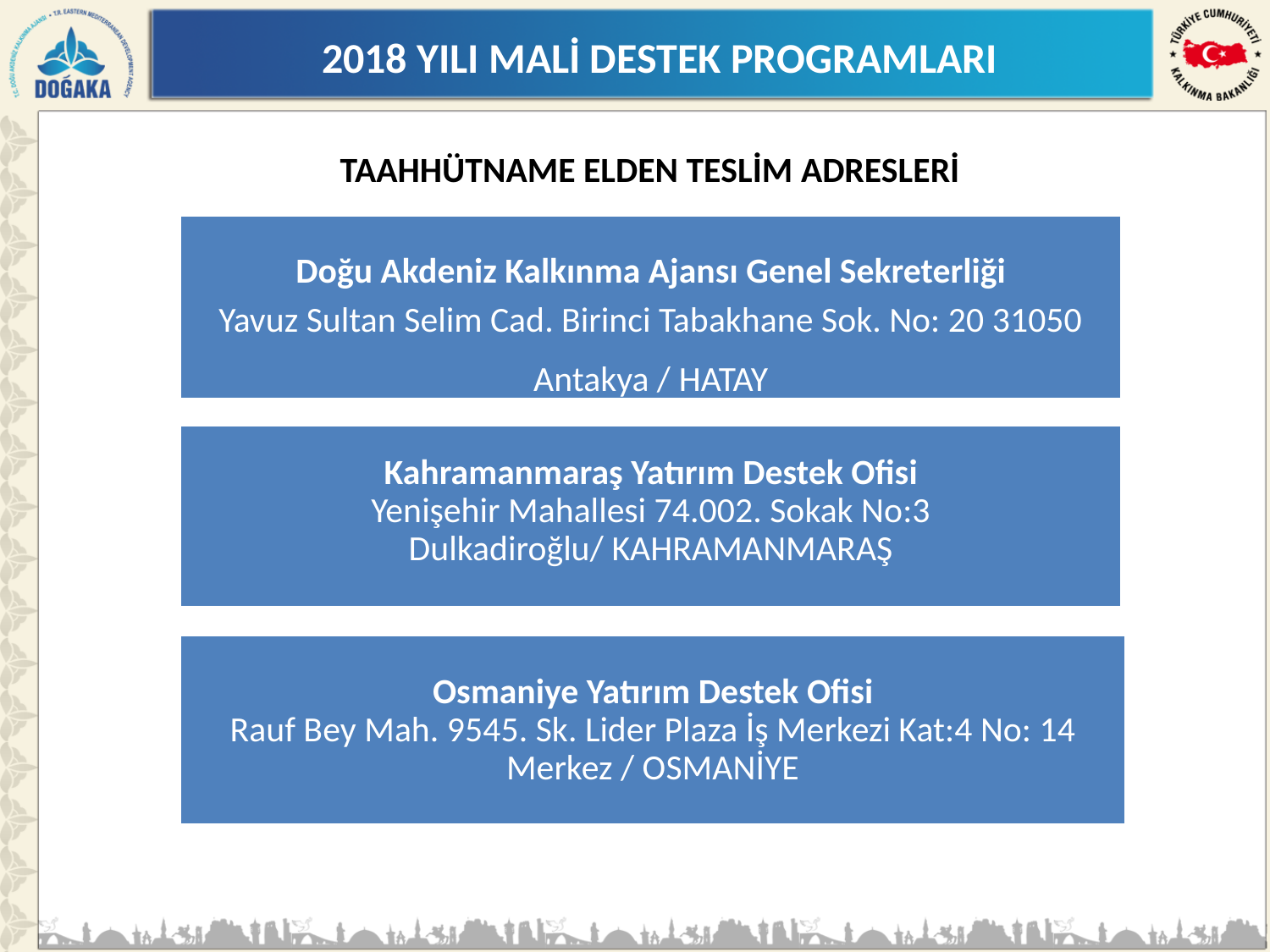

2018 YILI MALİ DESTEK PROGRAMLARI
TAAHHÜTNAME ELDEN TESLİM ADRESLERİ
| Doğu Akdeniz Kalkınma Ajansı Genel Sekreterliği Yavuz Sultan Selim Cad. Birinci Tabakhane Sok. No: 20 31050 Antakya / HATAY |
| --- |

| Kahramanmaraş Yatırım Destek Ofisi Yenişehir Mahallesi 74.002. Sokak No:3 Dulkadiroğlu/ KAHRAMANMARAŞ |
| --- |
| Osmaniye Yatırım Destek Ofisi Rauf Bey Mah. 9545. Sk. Lider Plaza İş Merkezi Kat:4 No: 14 Merkez / OSMANİYE |
| --- |